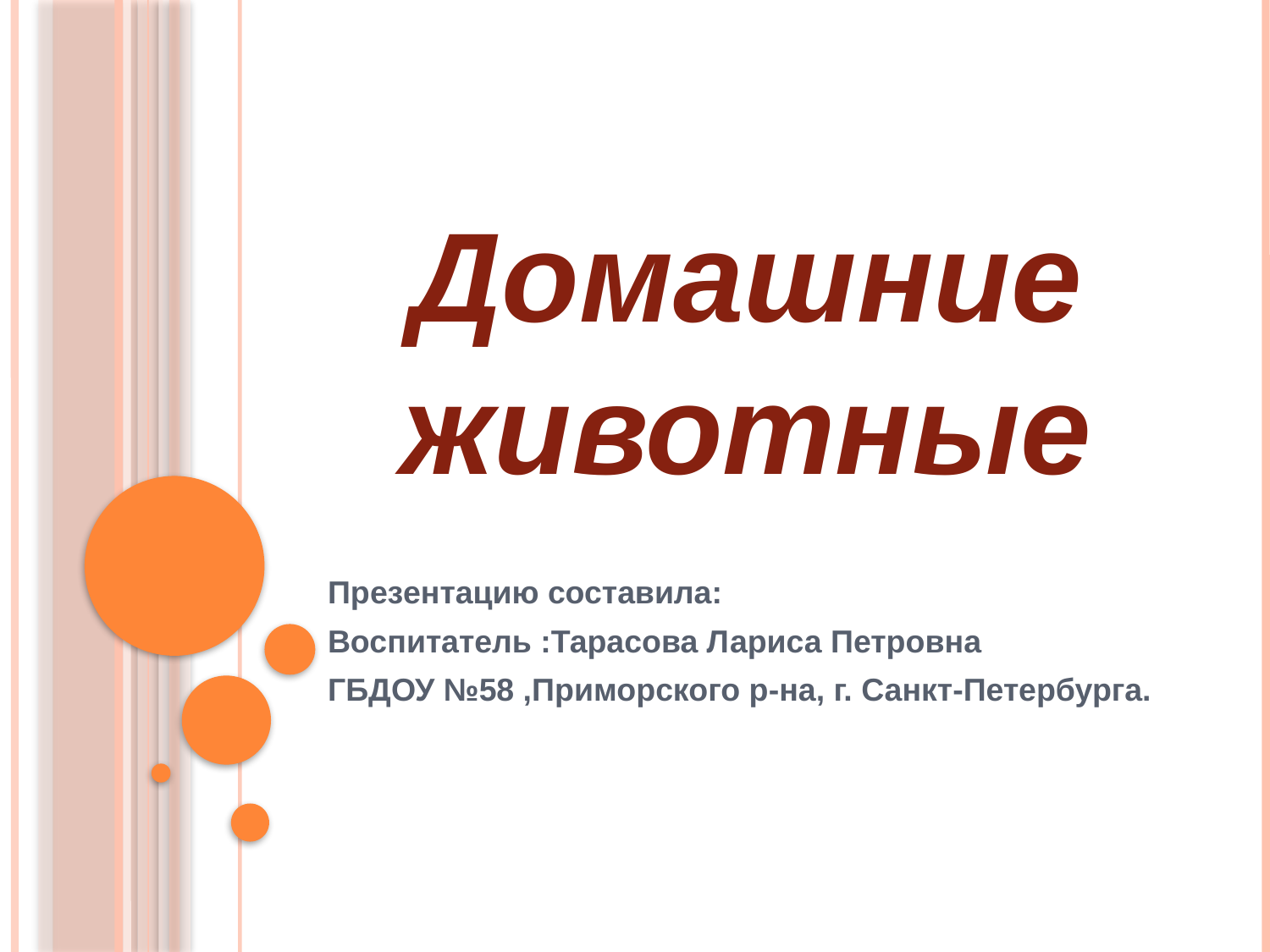

# Домашние животные
Презентацию составила:
Воспитатель :Тарасова Лариса Петровна
ГБДОУ №58 ,Приморского р-на, г. Санкт-Петербурга.